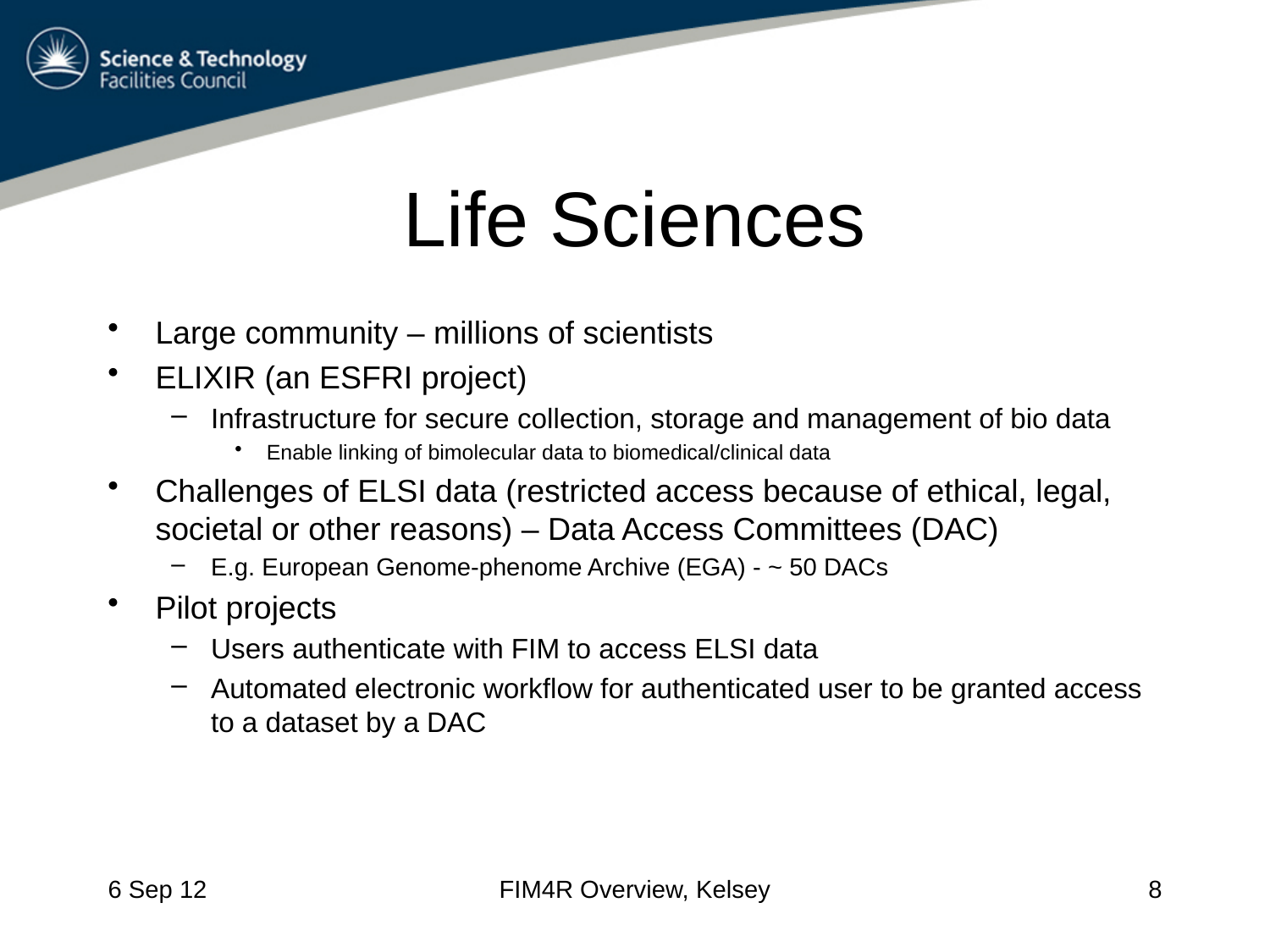

# Life Sciences
Large community – millions of scientists
ELIXIR (an ESFRI project)
Infrastructure for secure collection, storage and management of bio data
Enable linking of bimolecular data to biomedical/clinical data
Challenges of ELSI data (restricted access because of ethical, legal, societal or other reasons) – Data Access Committees (DAC)
E.g. European Genome-phenome Archive (EGA) - ~ 50 DACs
Pilot projects
Users authenticate with FIM to access ELSI data
Automated electronic workflow for authenticated user to be granted access to a dataset by a DAC
6 Sep 12
FIM4R Overview, Kelsey
8